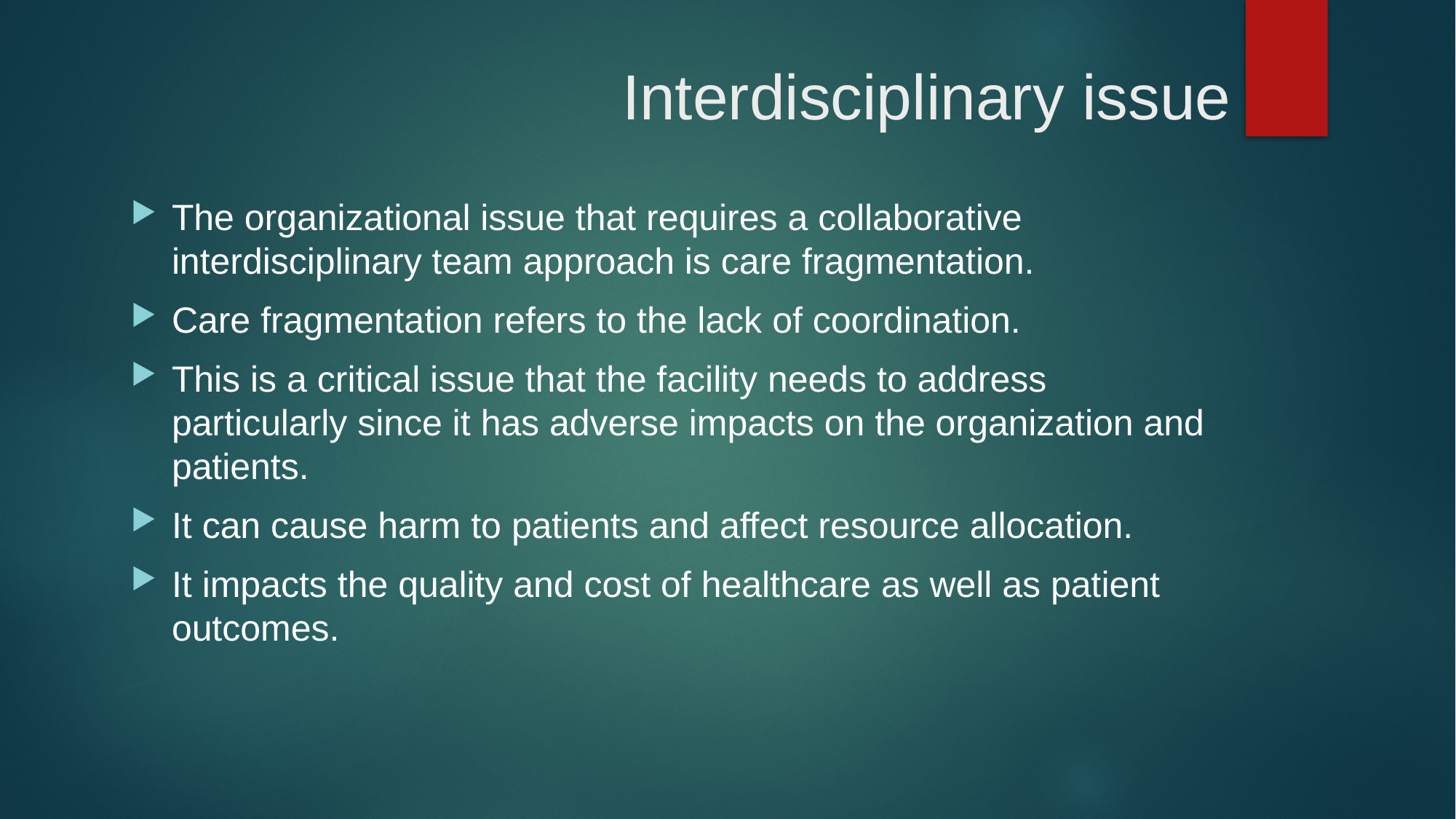

# Interdisciplinary issue
The organizational issue that requires a collaborative interdisciplinary team approach is care fragmentation.
Care fragmentation refers to the lack of coordination.
This is a critical issue that the facility needs to address particularly since it has adverse impacts on the organization and patients.
It can cause harm to patients and affect resource allocation.
It impacts the quality and cost of healthcare as well as patient outcomes.